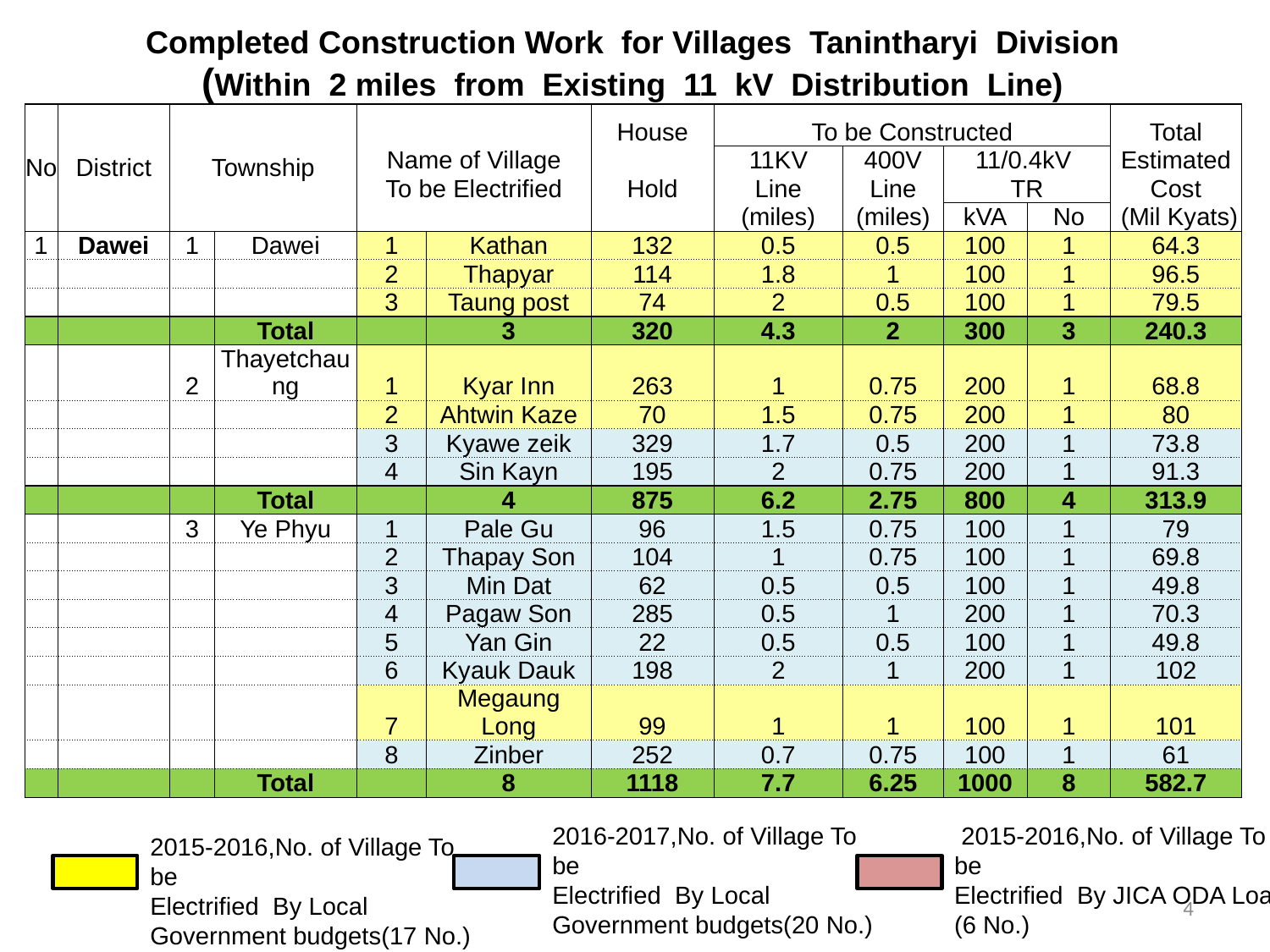

| Completed Construction Work for Villages Tanintharyi Division |  |  |  |  |  |  |  |  |  |  |  |
| --- | --- | --- | --- | --- | --- | --- | --- | --- | --- | --- | --- |
| (Within 2 miles from Existing 11 kV Distribution Line) |  |  |  |  |  |  |  |  |  |  |  |
| No | District | Township |  |  |  | House | To be Constructed |  |  |  | Total |
|  |  |  |  | Name of Village |  |  | 11KV | 400V | 11/0.4kV |  | Estimated |
|  |  |  |  | To be Electrified |  | Hold | Line | Line | TR |  | Cost |
|  |  |  |  |  |  |  | (miles) | (miles) | kVA | No | (Mil Kyats) |
| 1 | Dawei | 1 | Dawei | 1 | Kathan | 132 | 0.5 | 0.5 | 100 | 1 | 64.3 |
|  |  |  |  | 2 | Thapyar | 114 | 1.8 | 1 | 100 | 1 | 96.5 |
|  |  |  |  | 3 | Taung post | 74 | 2 | 0.5 | 100 | 1 | 79.5 |
|  |  |  | Total |  | 3 | 320 | 4.3 | 2 | 300 | 3 | 240.3 |
|  |  | 2 | Thayetchaung | 1 | Kyar Inn | 263 | 1 | 0.75 | 200 | 1 | 68.8 |
|  |  |  |  | 2 | Ahtwin Kaze | 70 | 1.5 | 0.75 | 200 | 1 | 80 |
|  |  |  |  | 3 | Kyawe zeik | 329 | 1.7 | 0.5 | 200 | 1 | 73.8 |
|  |  |  |  | 4 | Sin Kayn | 195 | 2 | 0.75 | 200 | 1 | 91.3 |
|  |  |  | Total |  | 4 | 875 | 6.2 | 2.75 | 800 | 4 | 313.9 |
|  |  | 3 | Ye Phyu | 1 | Pale Gu | 96 | 1.5 | 0.75 | 100 | 1 | 79 |
|  |  |  |  | 2 | Thapay Son | 104 | 1 | 0.75 | 100 | 1 | 69.8 |
|  |  |  |  | 3 | Min Dat | 62 | 0.5 | 0.5 | 100 | 1 | 49.8 |
|  |  |  |  | 4 | Pagaw Son | 285 | 0.5 | 1 | 200 | 1 | 70.3 |
|  |  |  |  | 5 | Yan Gin | 22 | 0.5 | 0.5 | 100 | 1 | 49.8 |
|  |  |  |  | 6 | ‌Kyauk Dauk | 198 | 2 | 1 | 200 | 1 | 102 |
|  |  |  |  | 7 | Megaung Long | 99 | 1 | 1 | 100 | 1 | 101 |
|  |  |  |  | 8 | Zinber | 252 | 0.7 | 0.75 | 100 | 1 | 61 |
|  |  |  | Total |  | 8 | 1118 | 7.7 | 6.25 | 1000 | 8 | 582.7 |
|  |  |  |  |  |  |  |  |  |  |  |  |
|  |  |  |  |  |  |  |  |  |  |  |  |
2016-2017,No. of Village To be
Electrified  By Local Government budgets(20 No.)
 2015-2016,No. of Village To be
Electrified  By JICA ODA Loan
(6 No.)
2015-2016,No. of Village To be
Electrified  By Local Government budgets(17 No.)

4